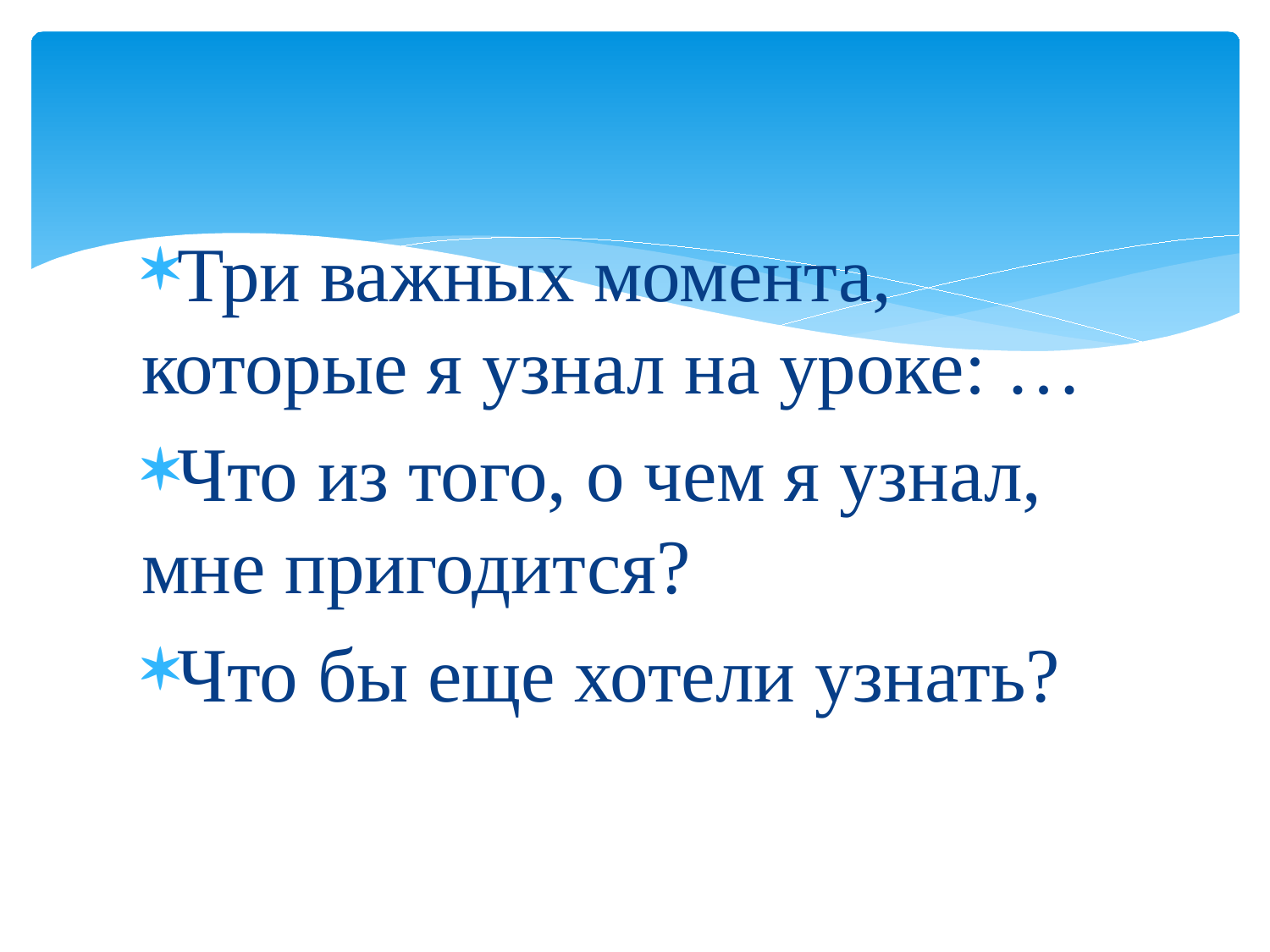

#
Три важных момента, которые я узнал на уроке: …
Что из того, о чем я узнал,  мне пригодится?
Что бы еще хотели узнать?